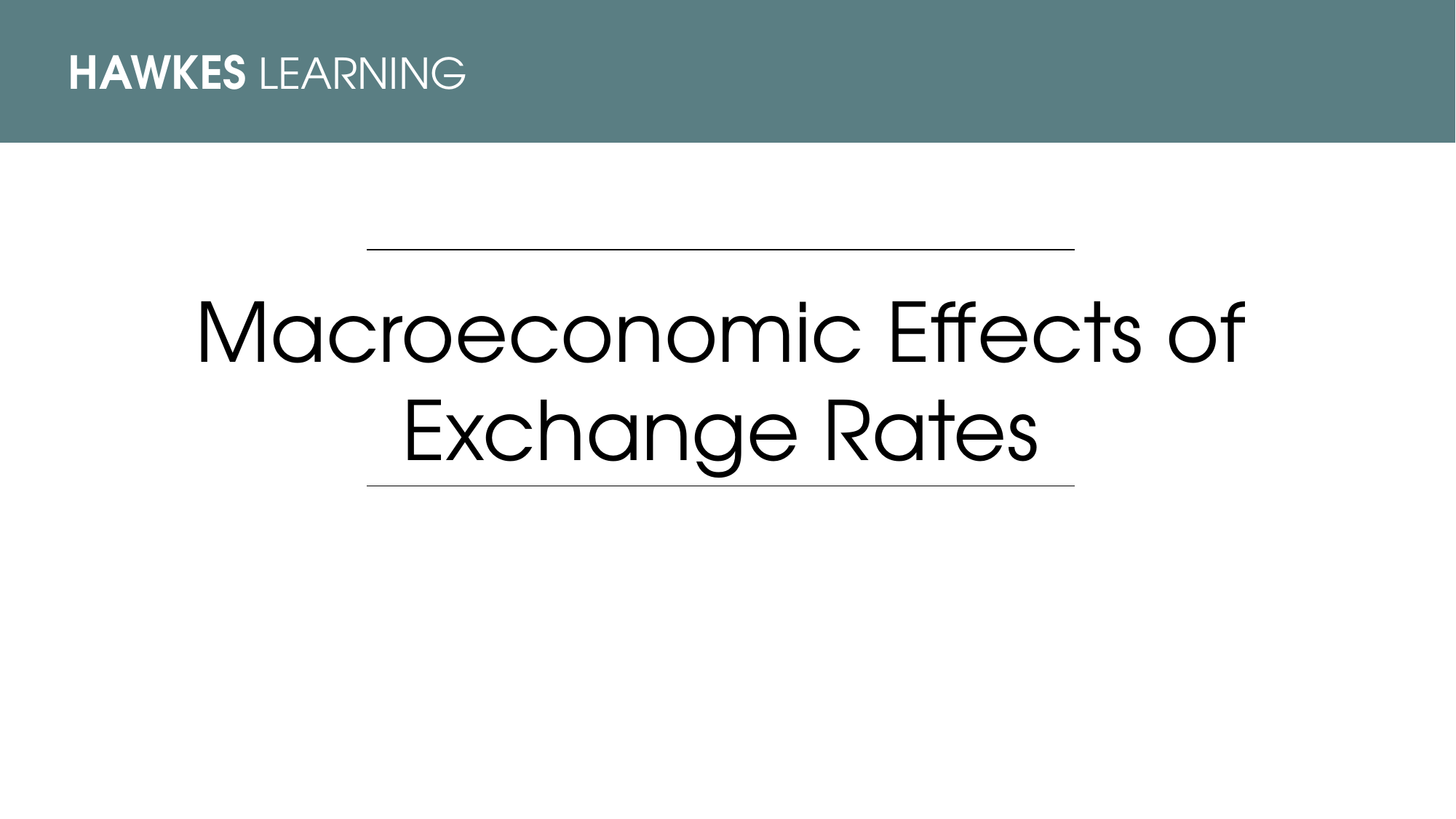

HAWKES LEARNING
Macroeconomic Effects of Exchange Rates